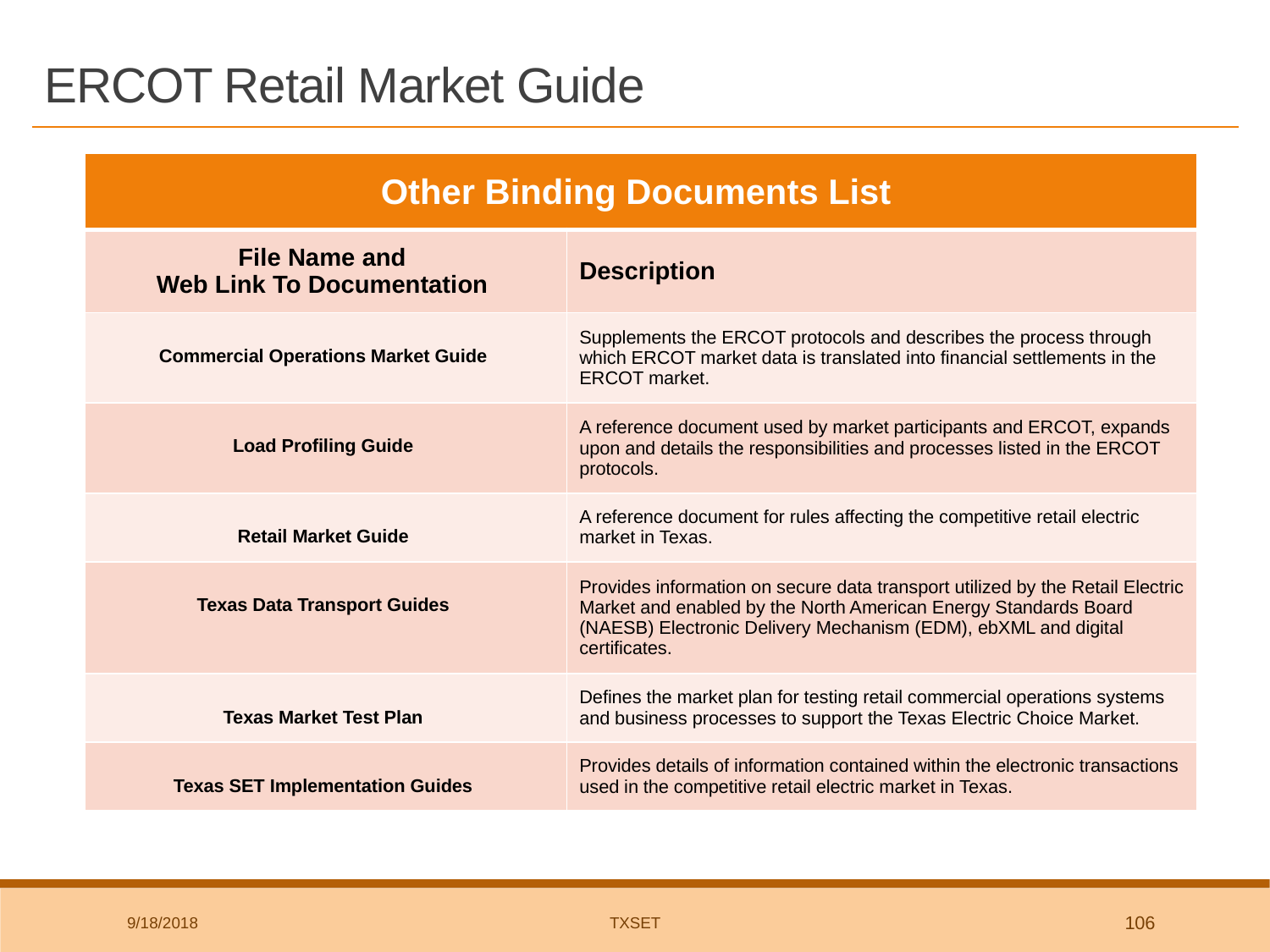

# ERCOT Retail Market Guide
| Other Binding Documents List |  |
| --- | --- |
| File Name and Web Link To Documentation | Description |
| Commercial Operations Market Guide | Supplements the ERCOT protocols and describes the process through which ERCOT market data is translated into financial settlements in the ERCOT market. |
| Load Profiling Guide | A reference document used by market participants and ERCOT, expands upon and details the responsibilities and processes listed in the ERCOT protocols. |
| Retail Market Guide | A reference document for rules affecting the competitive retail electric market in Texas. |
| Texas Data Transport Guides | Provides information on secure data transport utilized by the Retail Electric Market and enabled by the North American Energy Standards Board (NAESB) Electronic Delivery Mechanism (EDM), ebXML and digital certificates. |
| Texas Market Test Plan | Defines the market plan for testing retail commercial operations systems and business processes to support the Texas Electric Choice Market. |
| Texas SET Implementation Guides | Provides details of information contained within the electronic transactions used in the competitive retail electric market in Texas. |
9/18/2018
TxSET
106